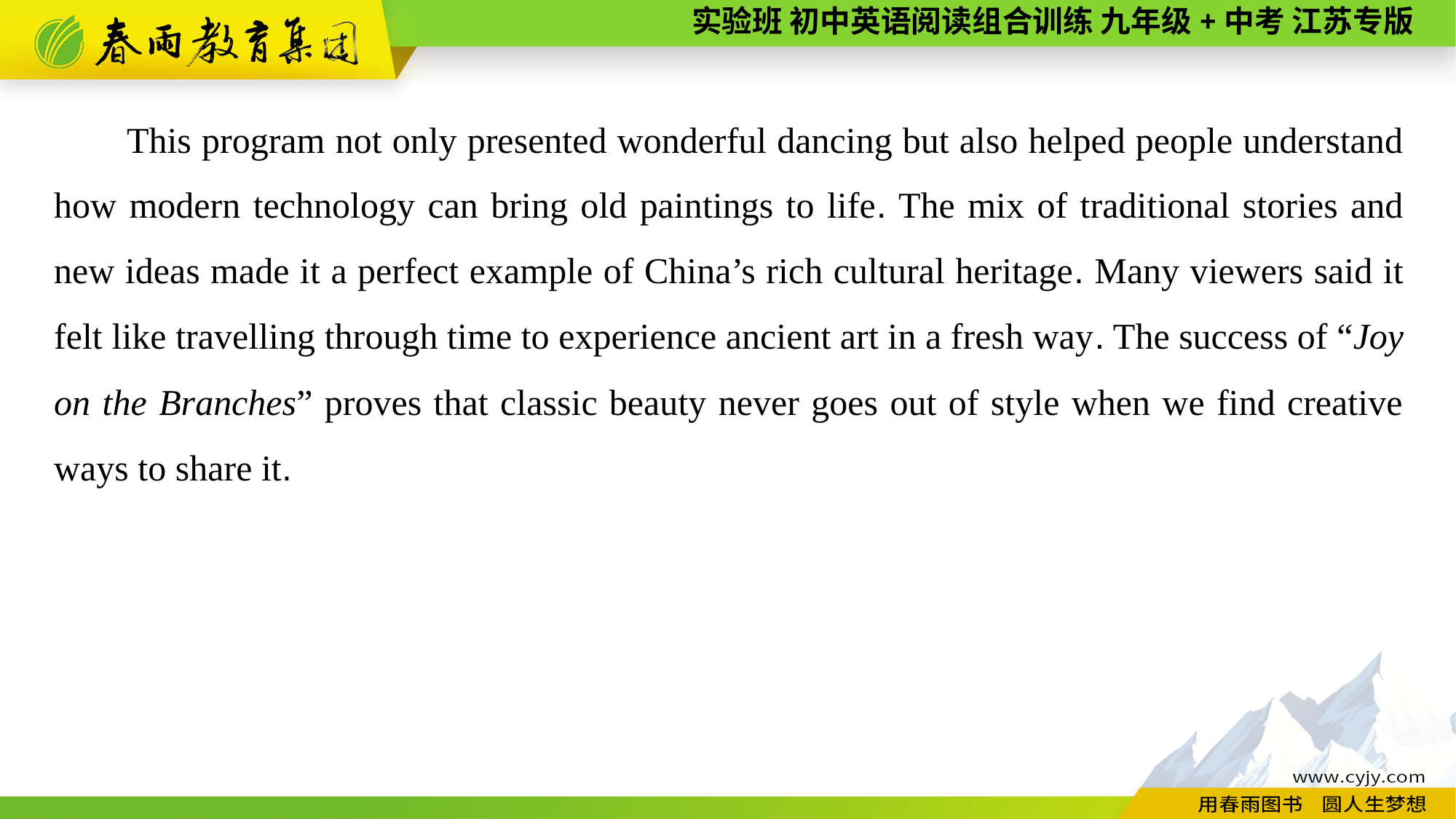

This program not only presented wonderful dancing but also helped people understand how modern technology can bring old paintings to life. The mix of traditional stories and new ideas made it a perfect example of China’s rich cultural heritage. Many viewers said it felt like travelling through time to experience ancient art in a fresh way. The success of “Joy on the Branches” proves that classic beauty never goes out of style when we find creative ways to share it.